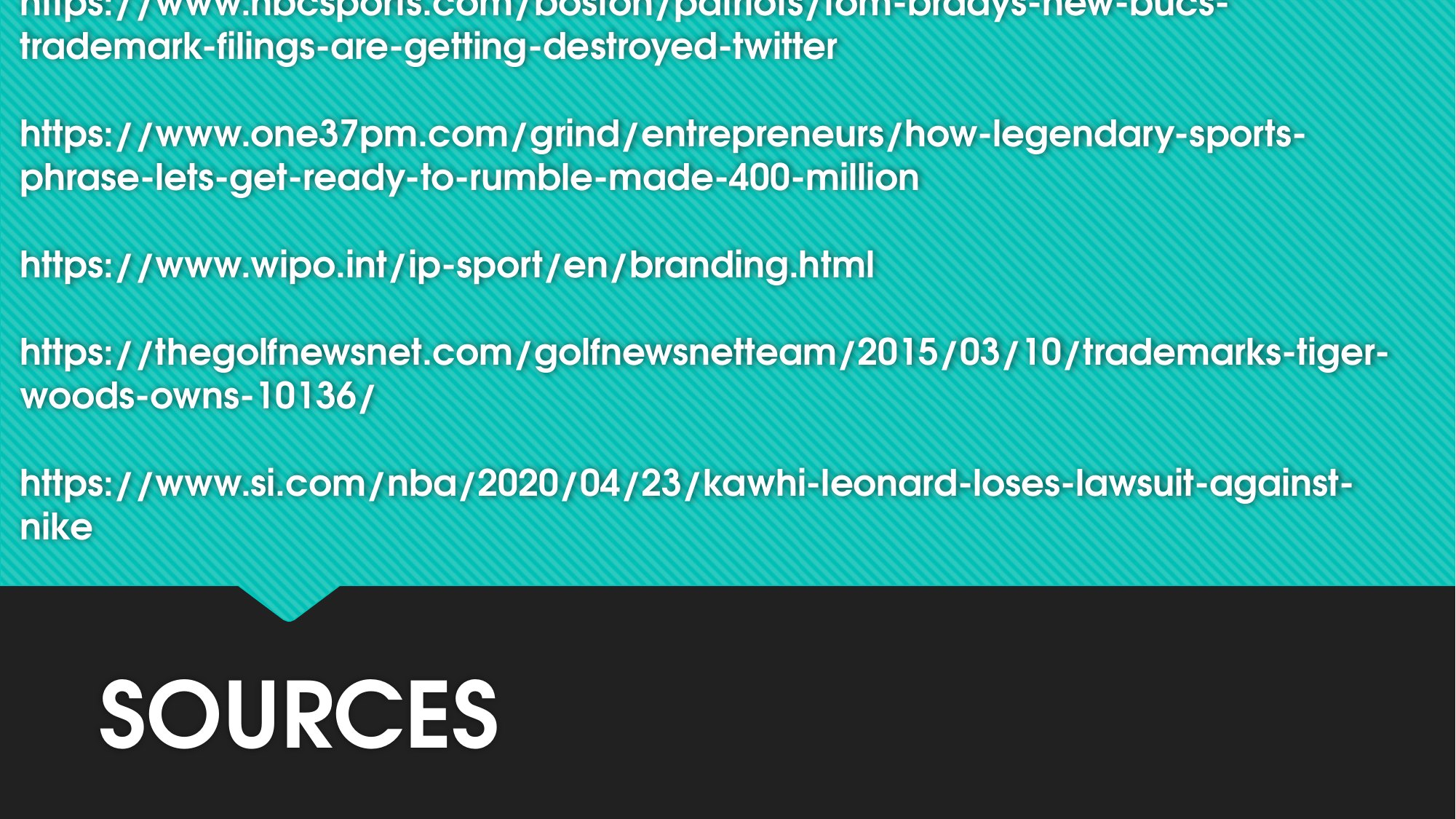

# https://www.nbcsports.com/boston/patriots/tom-bradys-new-bucs-trademark-filings-are-getting-destroyed-twitter https://www.one37pm.com/grind/entrepreneurs/how-legendary-sports-phrase-lets-get-ready-to-rumble-made-400-million https://www.wipo.int/ip-sport/en/branding.html https://thegolfnewsnet.com/golfnewsnetteam/2015/03/10/trademarks-tiger-woods-owns-10136/ https://www.si.com/nba/2020/04/23/kawhi-leonard-loses-lawsuit-against-nike
SOURCES